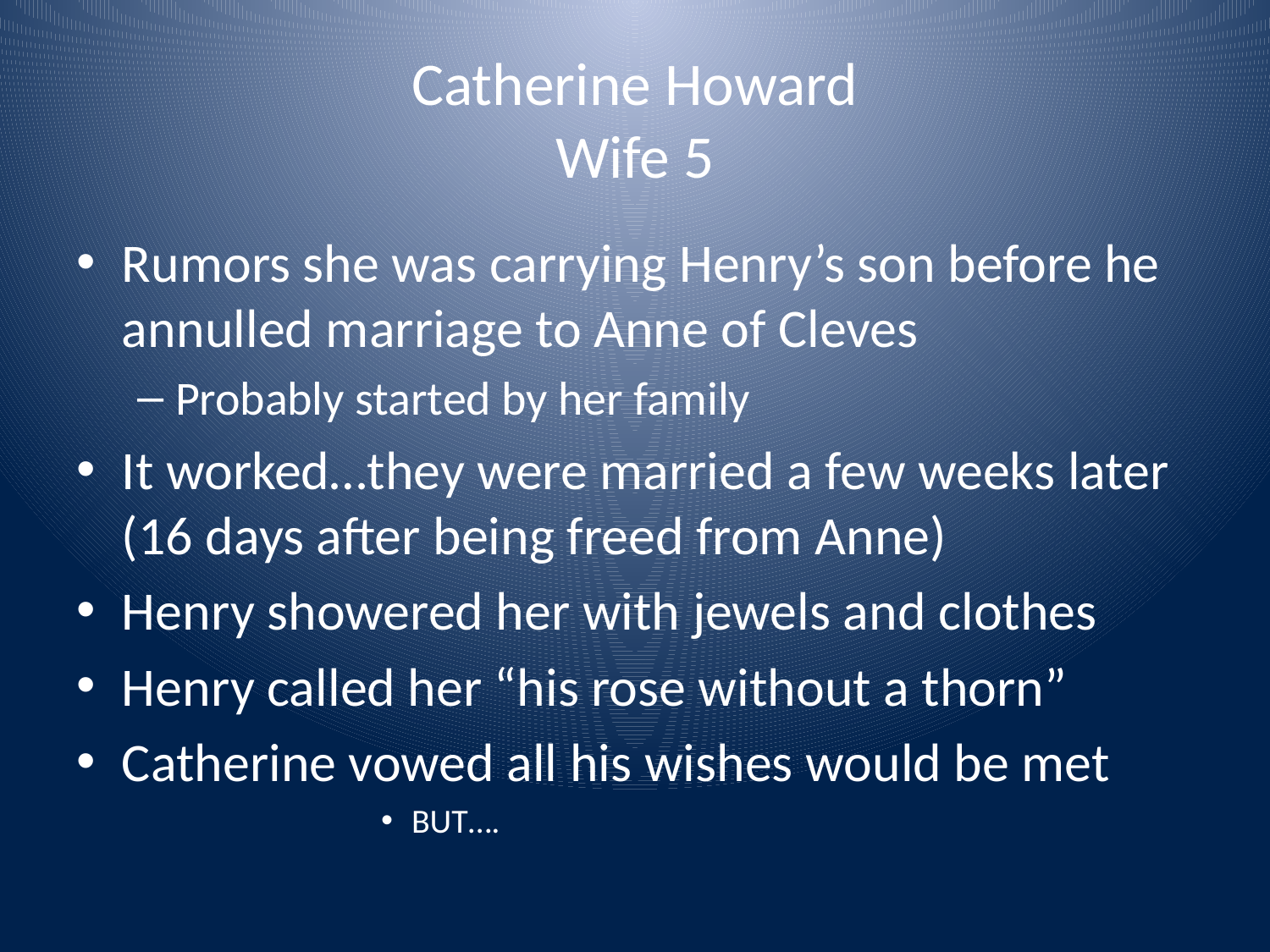

# Catherine Howard Wife 5
Rumors she was carrying Henry’s son before he annulled marriage to Anne of Cleves
Probably started by her family
It worked…they were married a few weeks later (16 days after being freed from Anne)
Henry showered her with jewels and clothes
Henry called her “his rose without a thorn”
Catherine vowed all his wishes would be met
BUT….